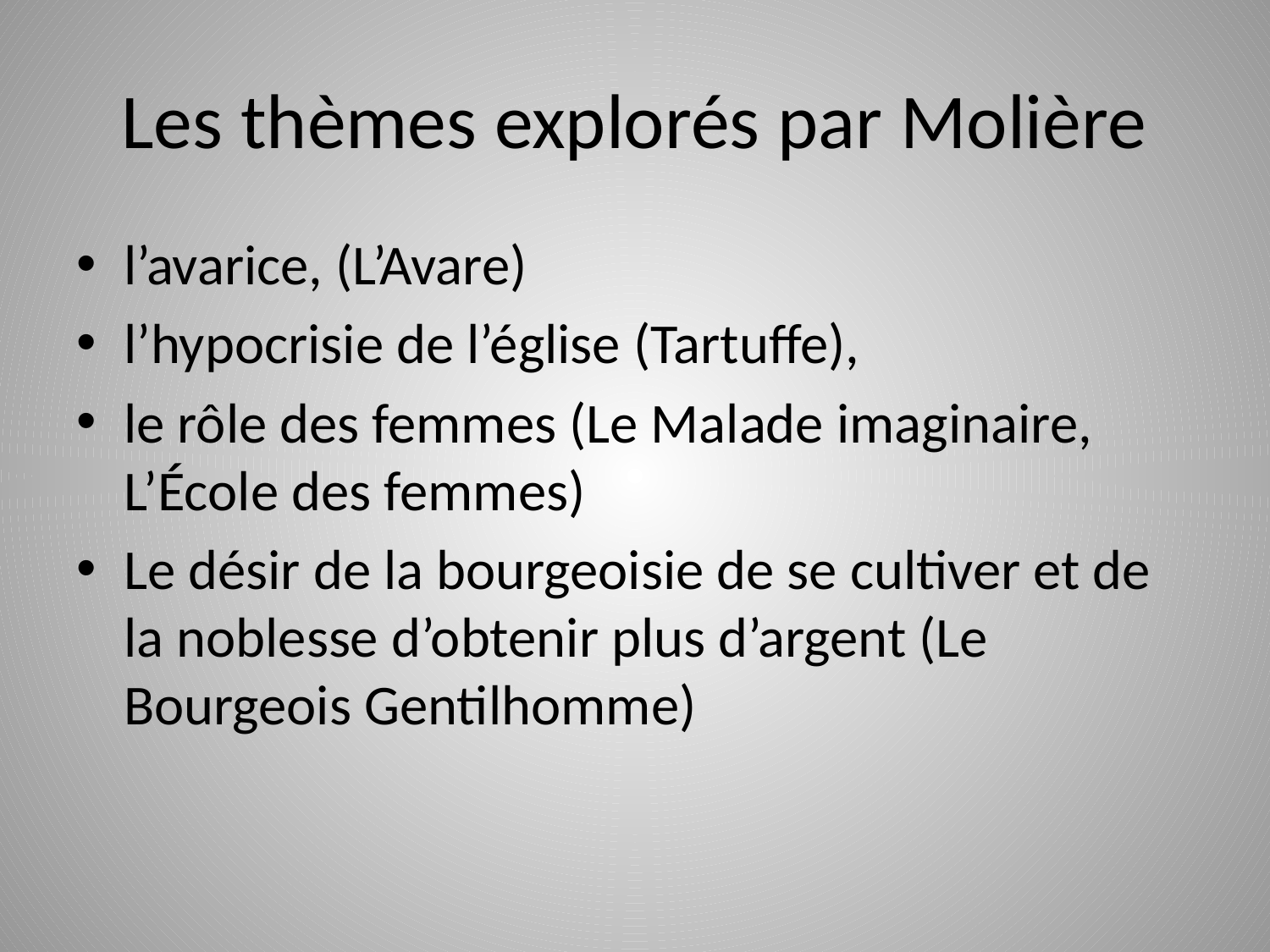

# Les thèmes explorés par Molière
l’avarice, (L’Avare)
l’hypocrisie de l’église (Tartuffe),
le rôle des femmes (Le Malade imaginaire, L’École des femmes)
Le désir de la bourgeoisie de se cultiver et de la noblesse d’obtenir plus d’argent (Le Bourgeois Gentilhomme)